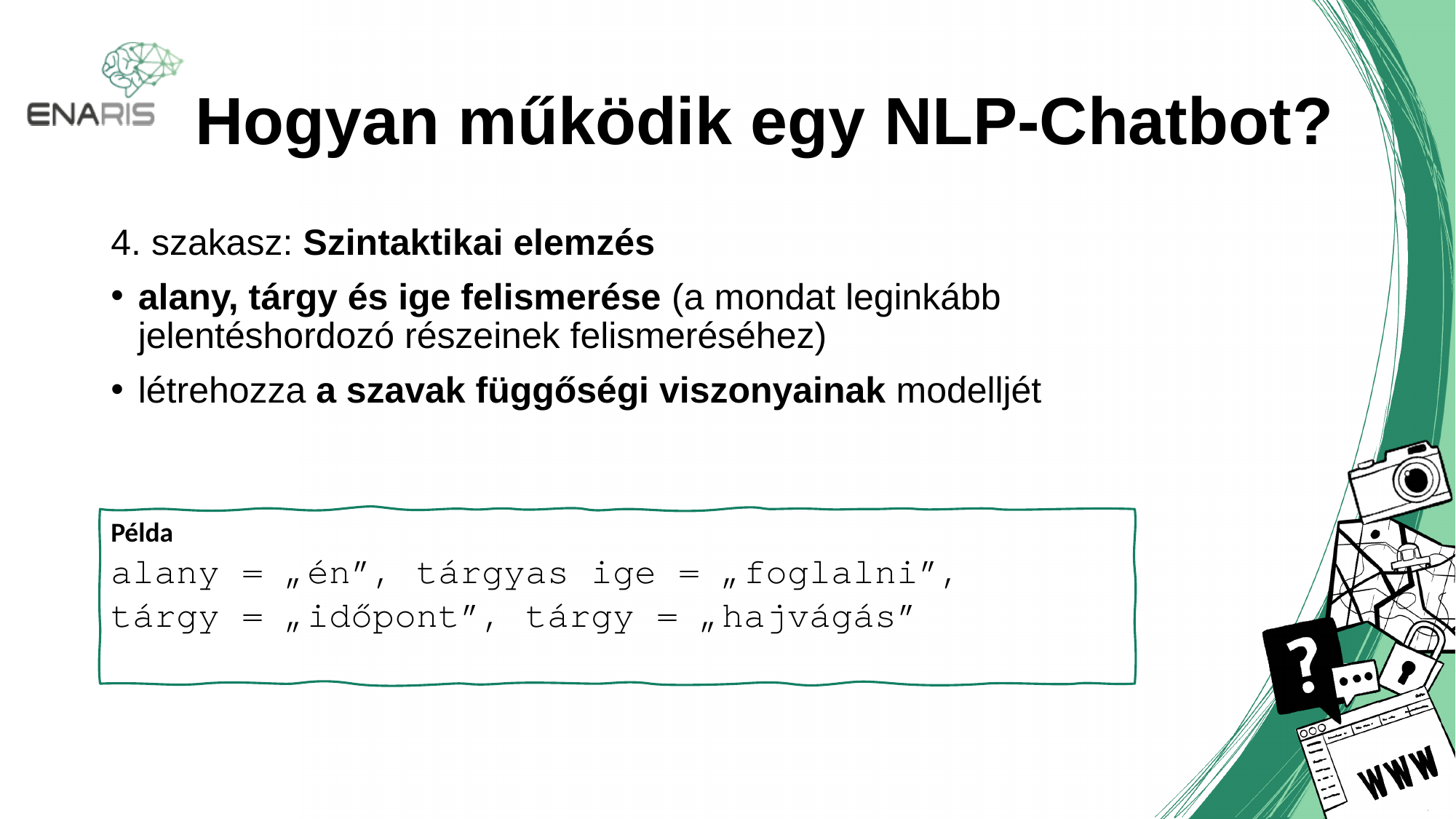

# Hogyan működik egy NLP-Chatbot?
4. szakasz: Szintaktikai elemzés
alany, tárgy és ige felismerése (a mondat leginkább jelentéshordozó részeinek felismeréséhez)
létrehozza a szavak függőségi viszonyainak modelljét
Példa
alany = „én”, tárgyas ige = „foglalni”,
tárgy = „időpont”, tárgy = „hajvágás”